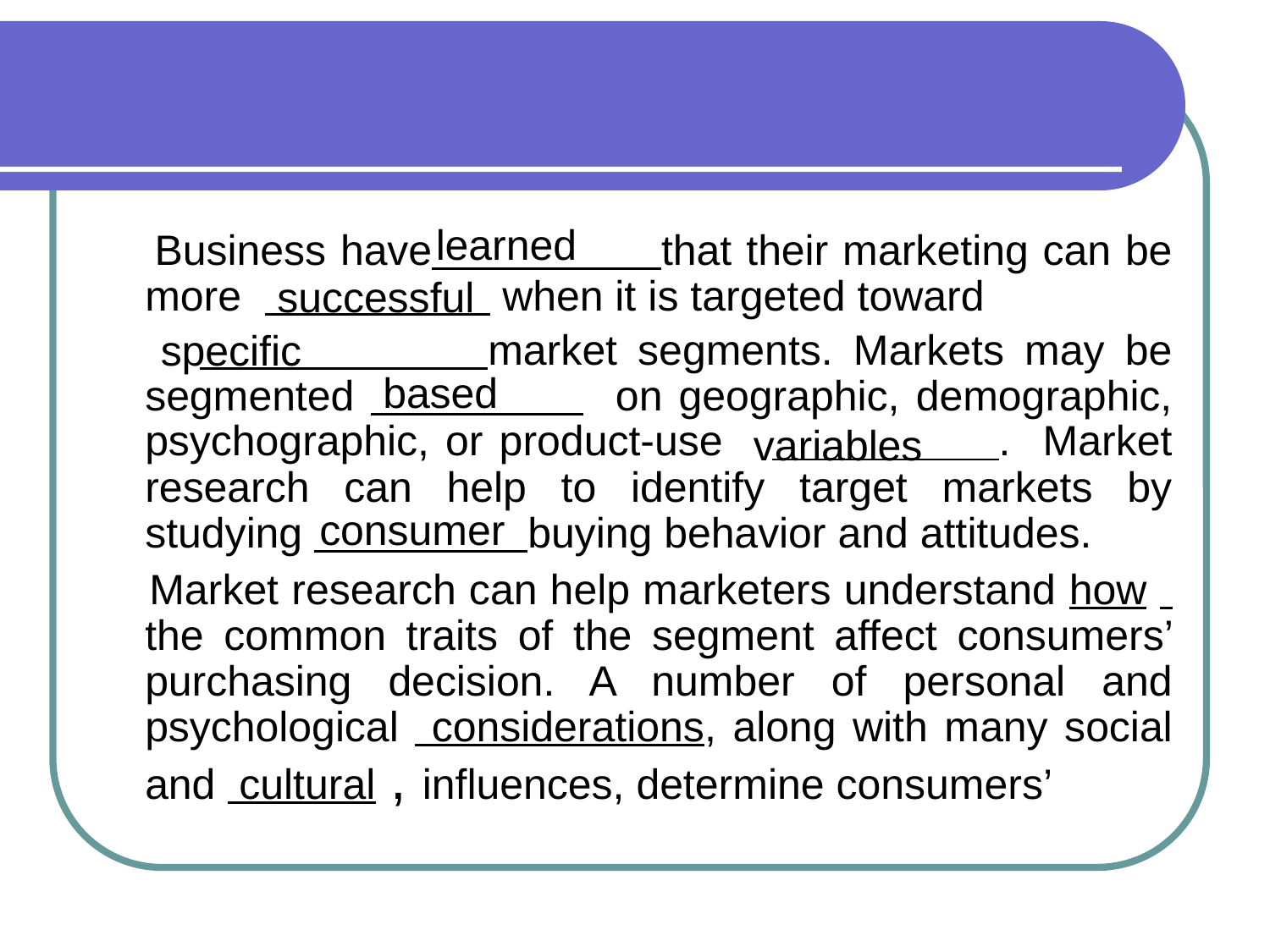

#
learned
    Business have                that their marketing can be more                      when it is targeted toward
                   market segments. Markets may be segmented                on geographic, demographic, psychographic, or product-use                 .  Market research can help to identify target markets by studying                   buying behavior and attitudes.
    Market research can help marketers understand how   the common traits of the segment affect consumers’ purchasing decision. A number of personal and psychological  considerations, along with many social and  cultural , influences, determine consumers’
successful
specific
based
variables
consumer